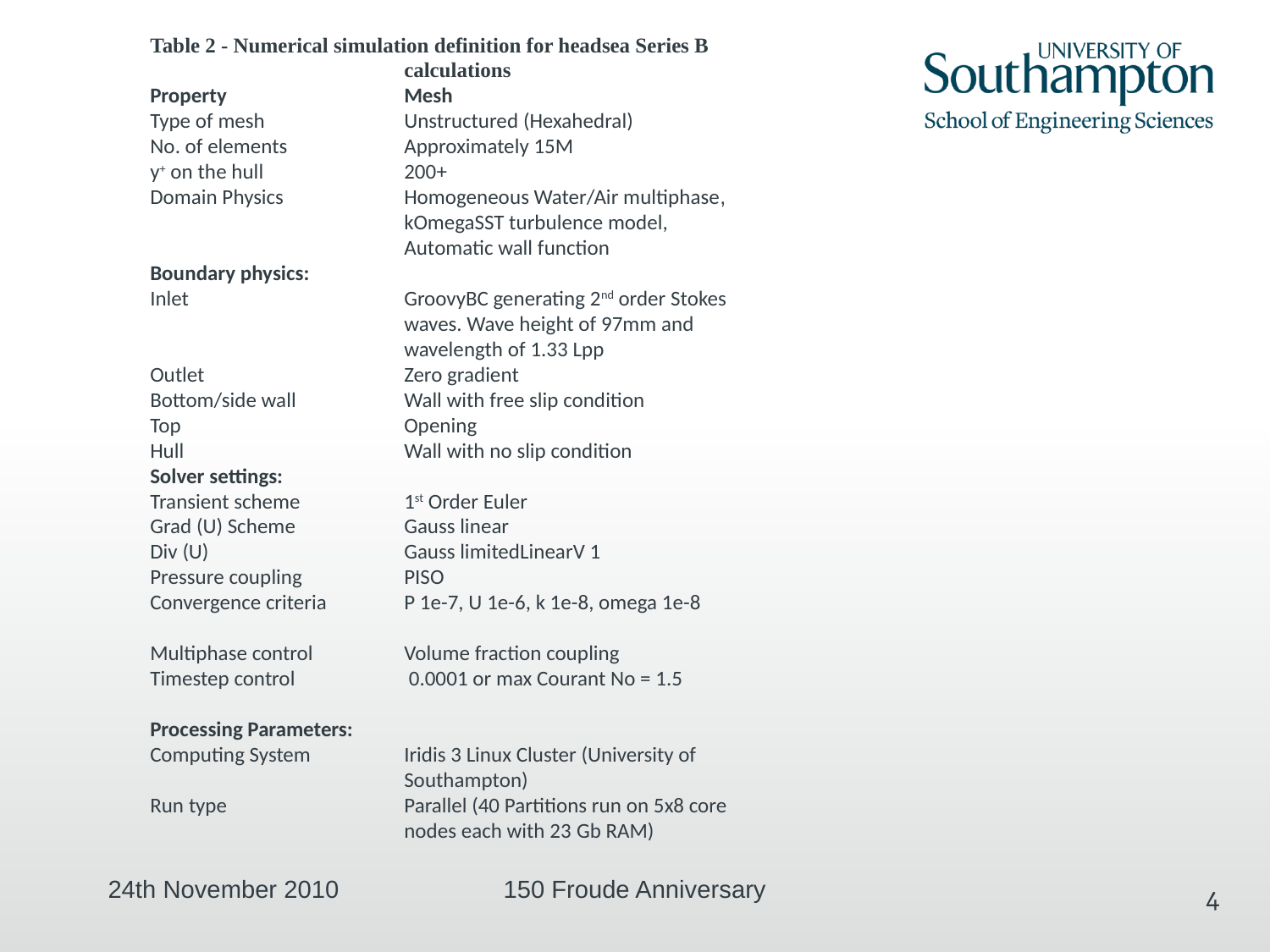

Table 2 - Numerical simulation definition for headsea Series B 		calculations
Property		Mesh
Type of mesh		Unstructured (Hexahedral)
No. of elements	Approximately 15M
y+ on the hull		200+
Domain Physics	Homogeneous Water/Air multiphase, 		kOmegaSST turbulence model, 		Automatic wall function
Boundary physics:
Inlet		GroovyBC generating 2nd order Stokes 		waves. Wave height of 97mm and 		wavelength of 1.33 Lpp
Outlet		Zero gradient
Bottom/side wall	Wall with free slip condition
Top		Opening
Hull		Wall with no slip condition
Solver settings:
Transient scheme	1st Order Euler
Grad (U) Scheme	Gauss linear
Div (U)		Gauss limitedLinearV 1
Pressure coupling	PISO
Convergence criteria	P 1e-7, U 1e-6, k 1e-8, omega 1e-8
Multiphase control	Volume fraction coupling
Timestep control	 0.0001 or max Courant No = 1.5
Processing Parameters:
Computing System	Iridis 3 Linux Cluster (University of 		Southampton)
Run type		Parallel (40 Partitions run on 5x8 core 		nodes each with 23 Gb RAM)
24th November 2010
150 Froude Anniversary
4